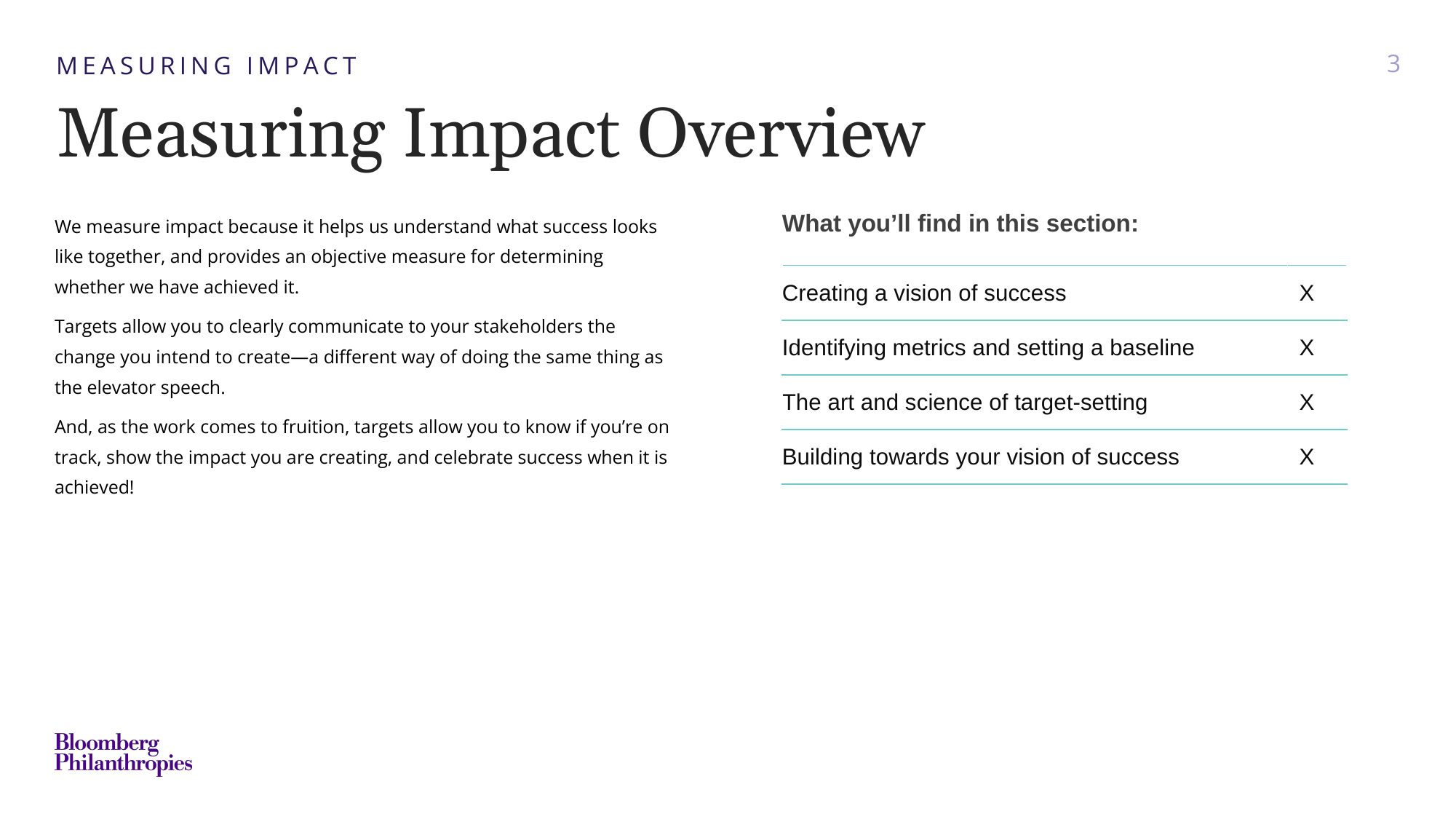

MEASURING IMPACT
3
Measuring Impact Overview
We measure impact because it helps us understand what success looks like together, and provides an objective measure for determining whether we have achieved it.
Targets allow you to clearly communicate to your stakeholders the change you intend to create—a different way of doing the same thing as the elevator speech.
And, as the work comes to fruition, targets allow you to know if you’re on track, show the impact you are creating, and celebrate success when it is achieved!

What you’ll find in this section:

| Creating a vision of success | X |
| --- | --- |
| Identifying metrics and setting a baseline | X |
| The art and science of target-setting | X |
| Building towards your vision of success | X |
|  |  |
|  |  |
|  |  |